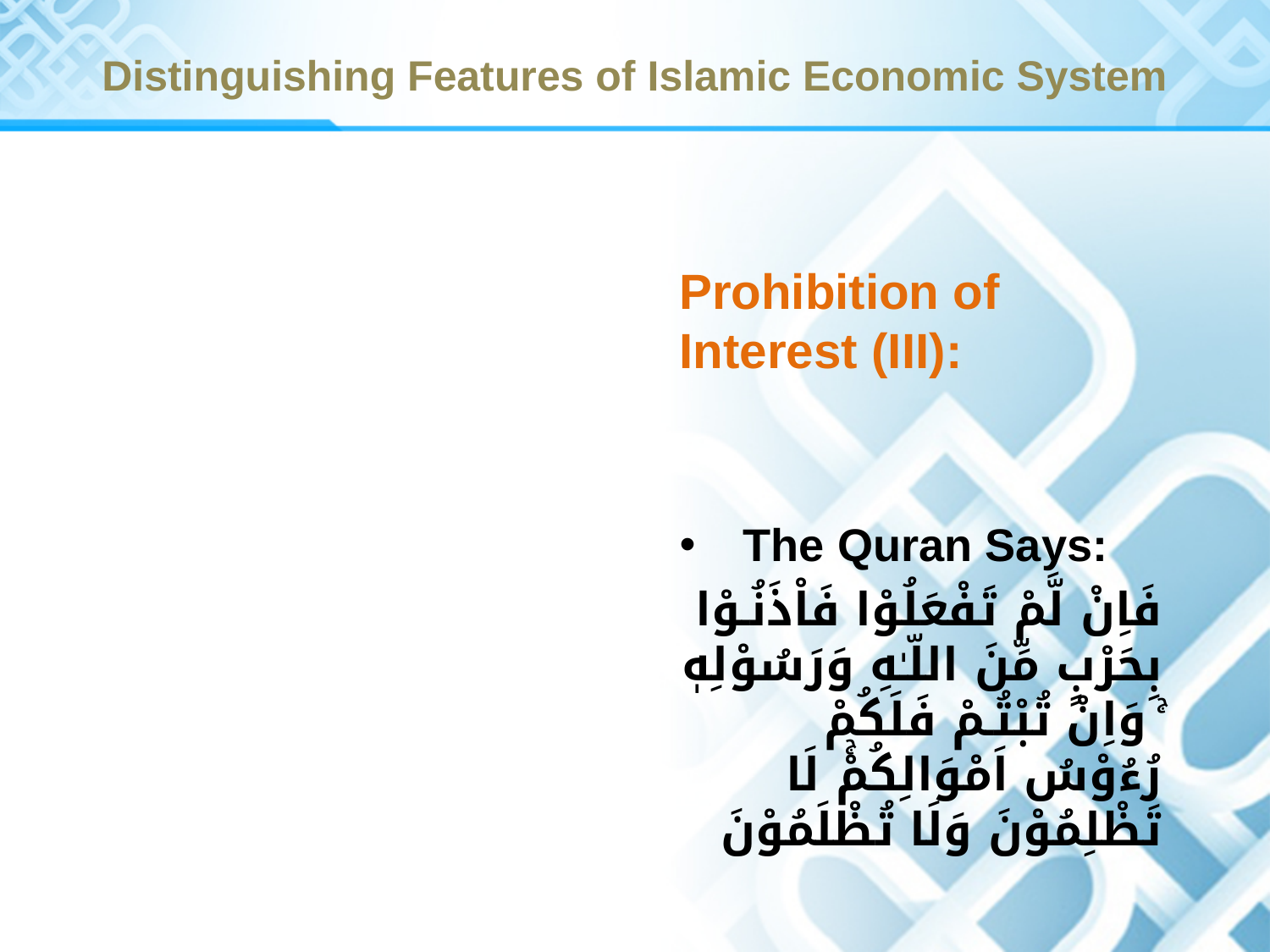

Distinguishing Features of Islamic Economic System
Prohibition of Interest (III):

The Quran Says:
فَاِنْ لَّمْ تَفْعَلُوْا فَاْذَنُـوْا بِحَرْبٍ مِّنَ اللّـٰهِ وَرَسُوْلِهٖ ۚ وَاِنْ تُبْتُـمْ فَلَكُمْ رُءُوْسُ اَمْوَالِكُمْۚ لَا تَظْلِمُوْنَ وَلَا تُظْلَمُوْنَ